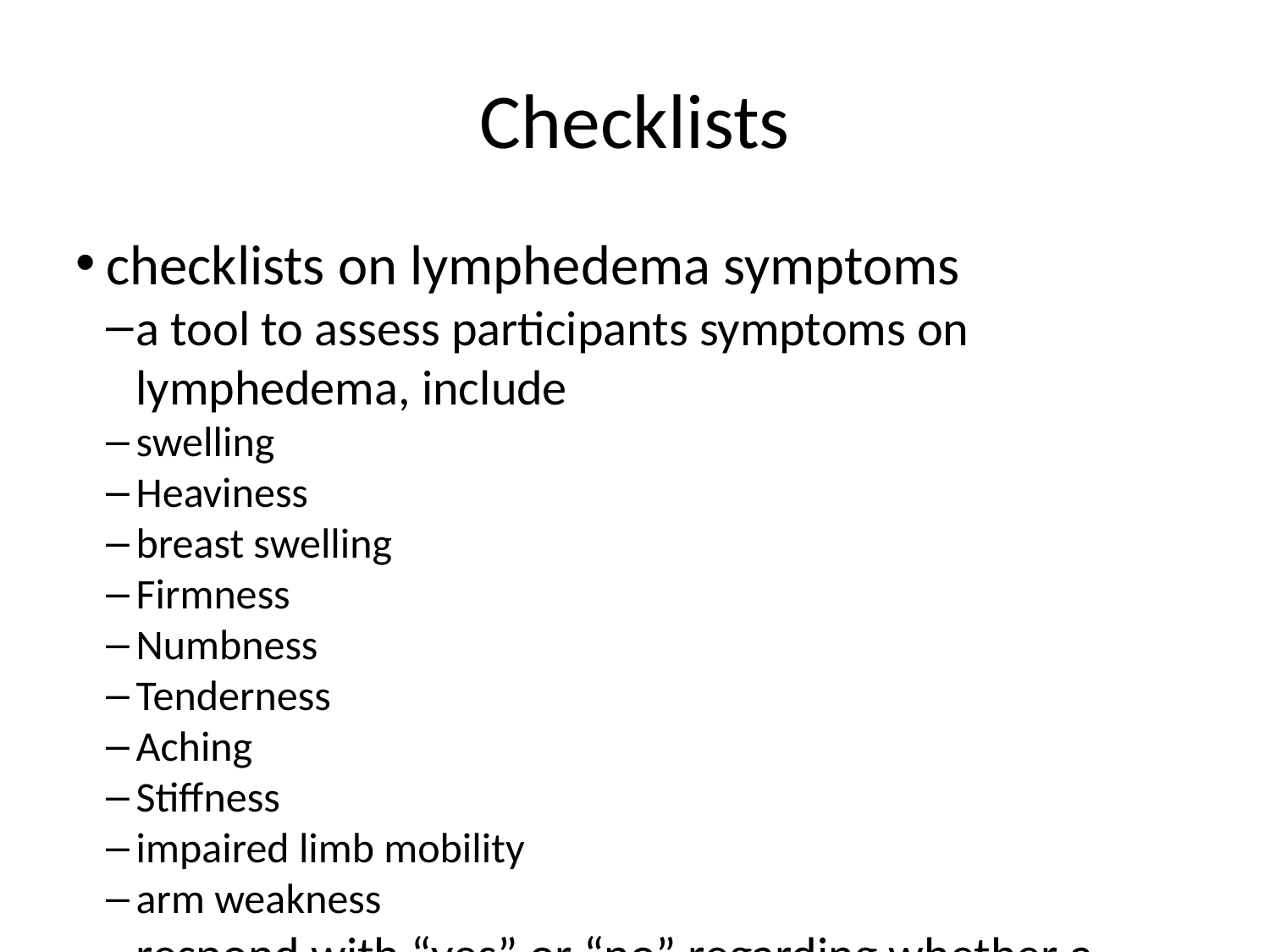

Checklists
checklists on lymphedema symptoms
a tool to assess participants symptoms on lymphedema, include
swelling
Heaviness
breast swelling
Firmness
Numbness
Tenderness
Aching
Stiffness
impaired limb mobility
arm weakness
respond with “yes” or “no” regarding whether a symptom is currently present